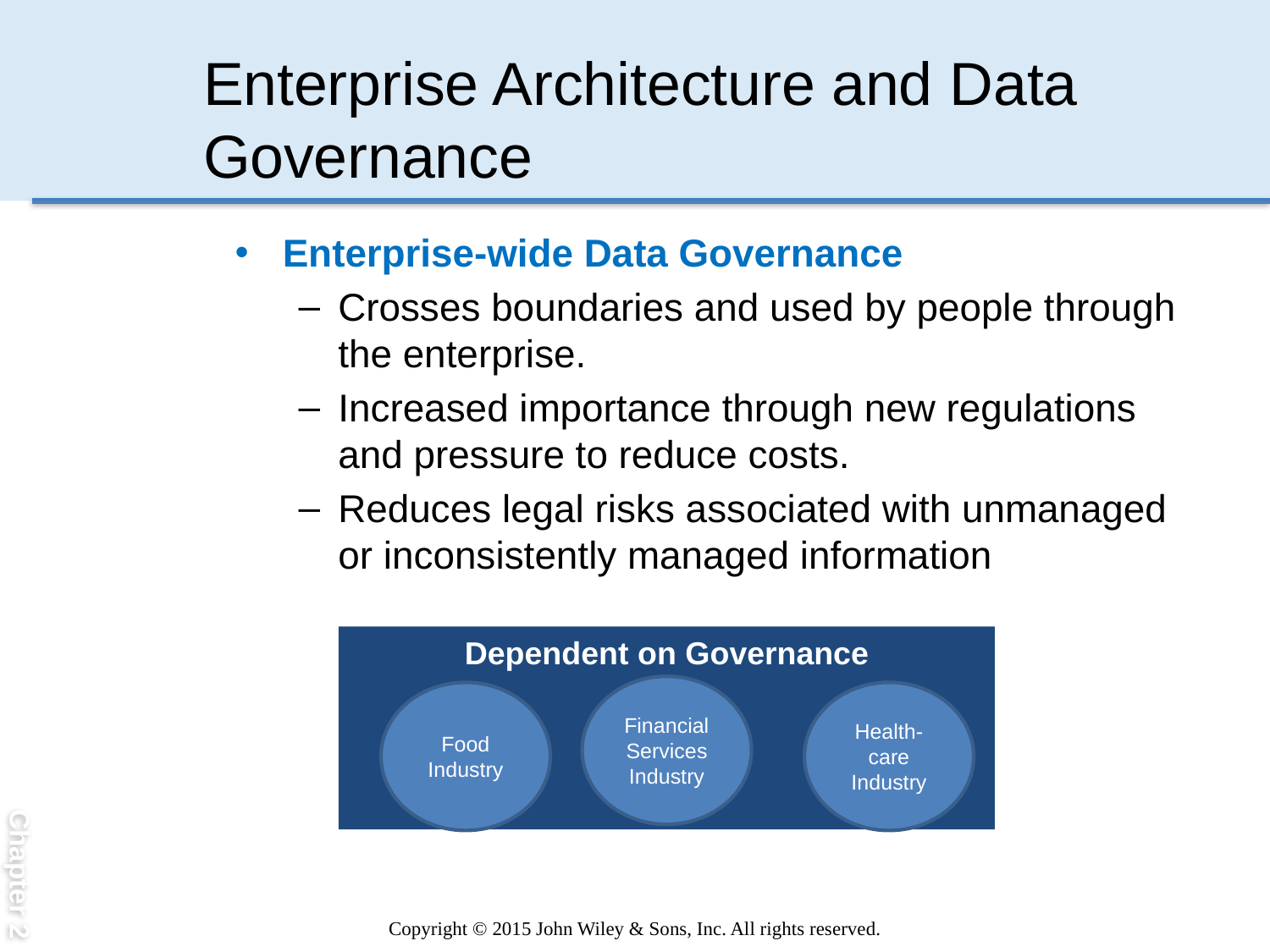

Chapter 2
# Enterprise Architecture and Data Governance
Enterprise-wide Data Governance
Crosses boundaries and used by people through the enterprise.
Increased importance through new regulations and pressure to reduce costs.
Reduces legal risks associated with unmanaged or inconsistently managed information
Dependent on Governance

Financial Services Industry
Food Industry
Health-care Industry